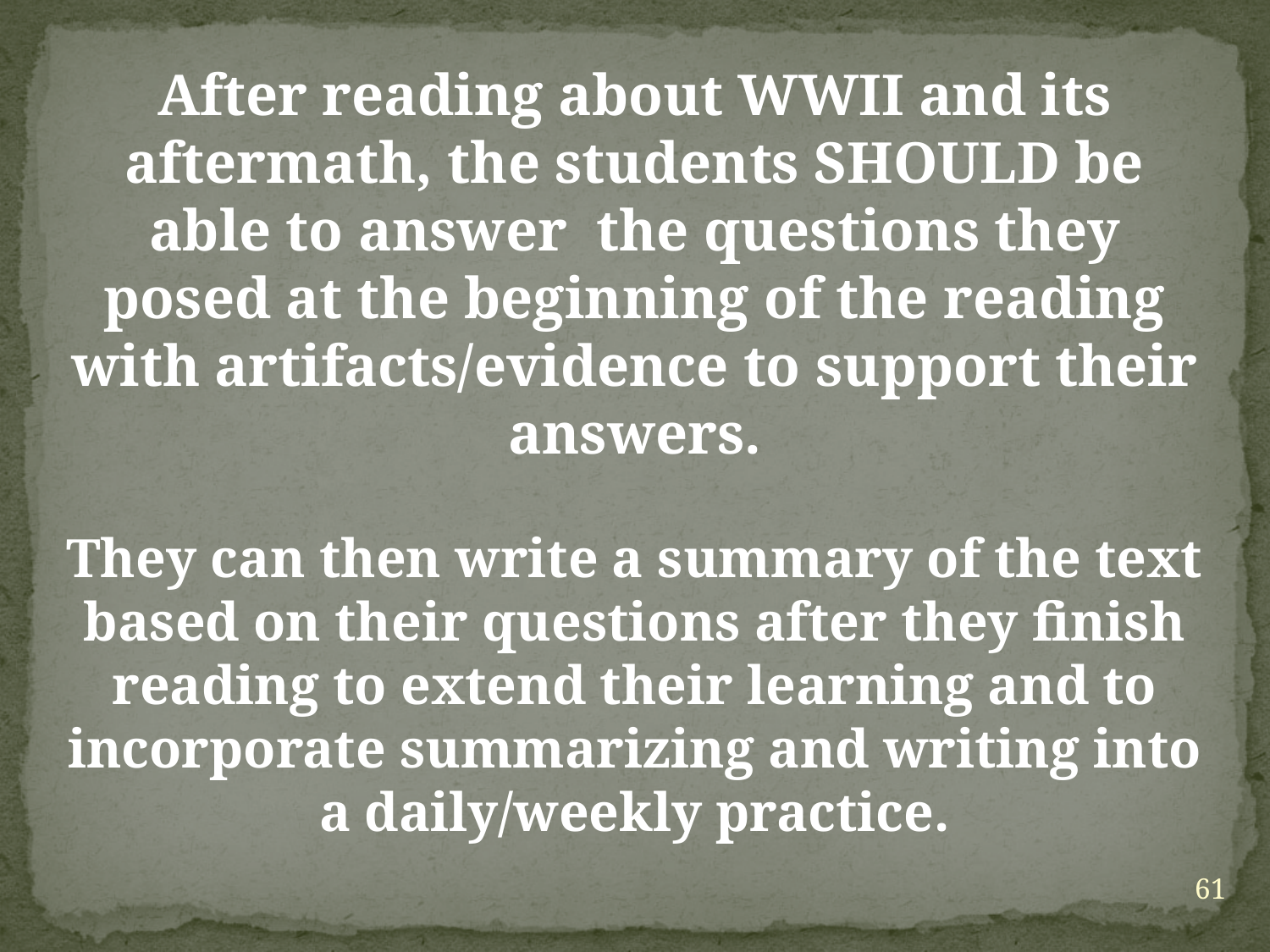

After reading about WWII and its aftermath, the students SHOULD be able to answer  the questions they posed at the beginning of the reading with artifacts/evidence to support their answers.
They can then write a summary of the text based on their questions after they finish reading to extend their learning and to incorporate summarizing and writing into a daily/weekly practice.
61